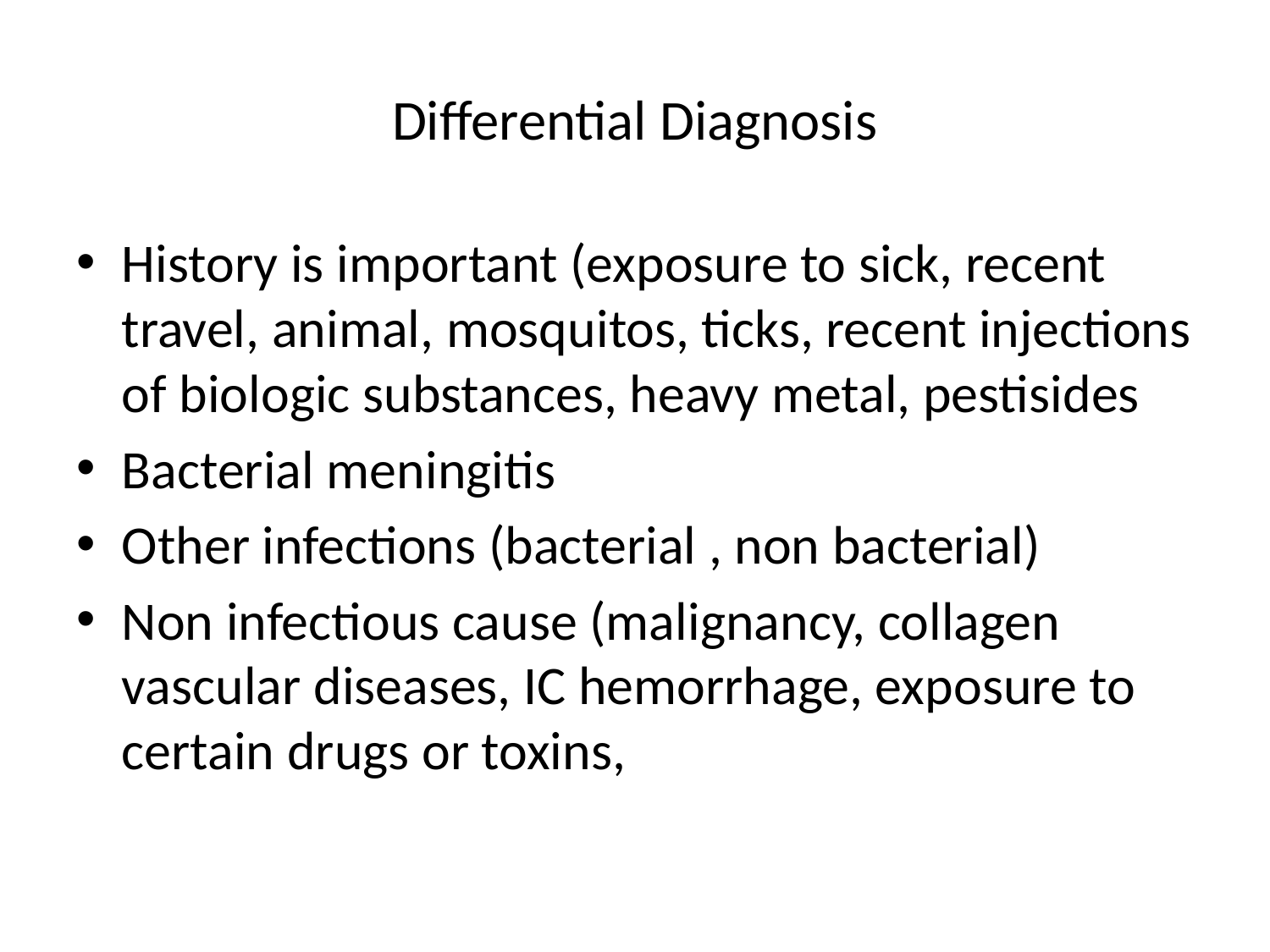

# Differential Diagnosis
History is important (exposure to sick, recent travel, animal, mosquitos, ticks, recent injections of biologic substances, heavy metal, pestisides
Bacterial meningitis
Other infections (bacterial , non bacterial)
Non infectious cause (malignancy, collagen vascular diseases, IC hemorrhage, exposure to certain drugs or toxins,